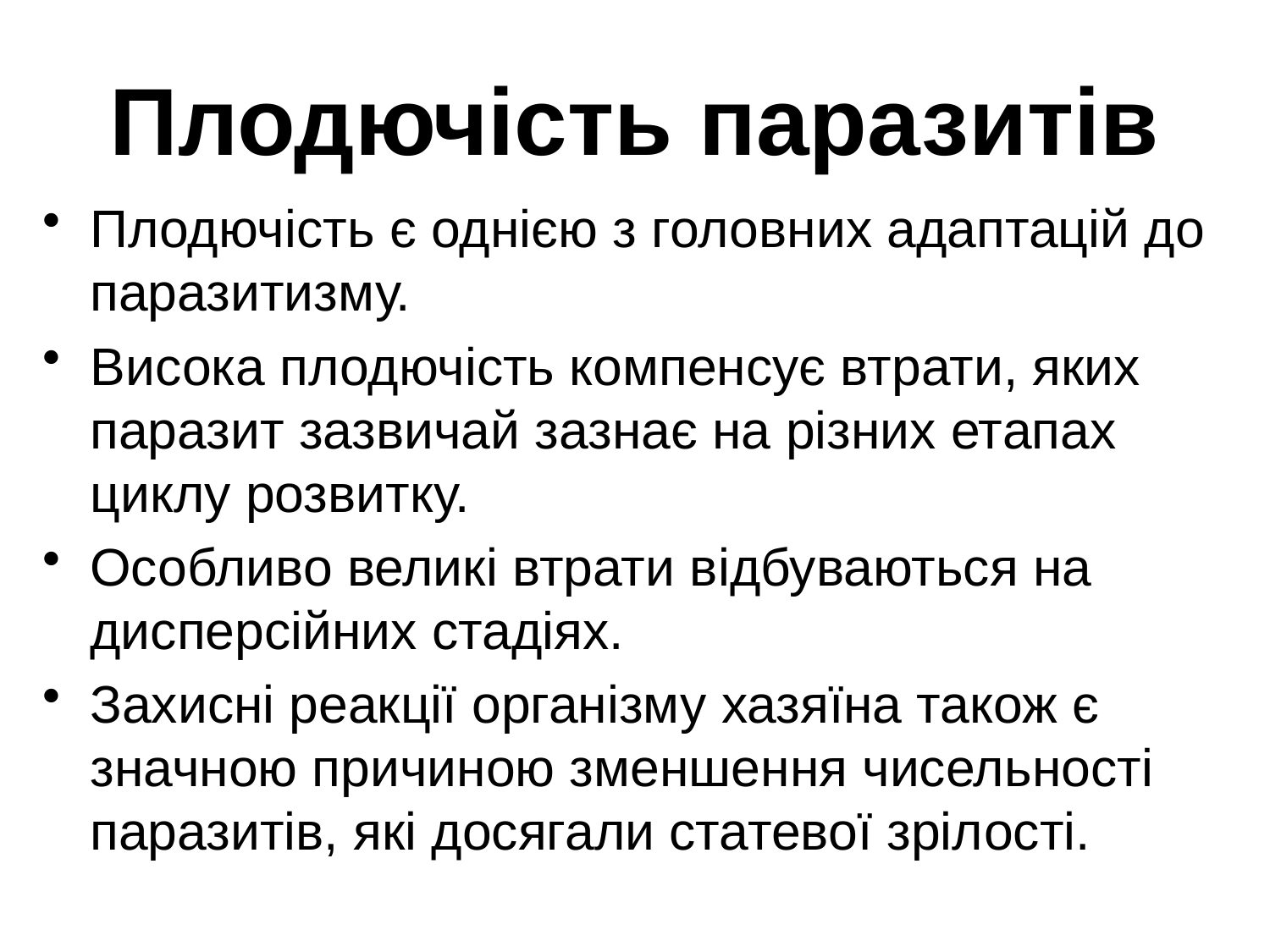

# Плодючість паразитів
Плодючість є однією з головних адаптацій до паразитизму.
Висока плодючість компенсує втрати, яких паразит зазвичай зазнає на різних етапах циклу розвитку.
Особливо великі втрати відбуваються на дисперсійних стадіях.
Захисні реакції організму хазяїна також є значною причиною зменшення чисельності паразитів, які досягали статевої зрілості.